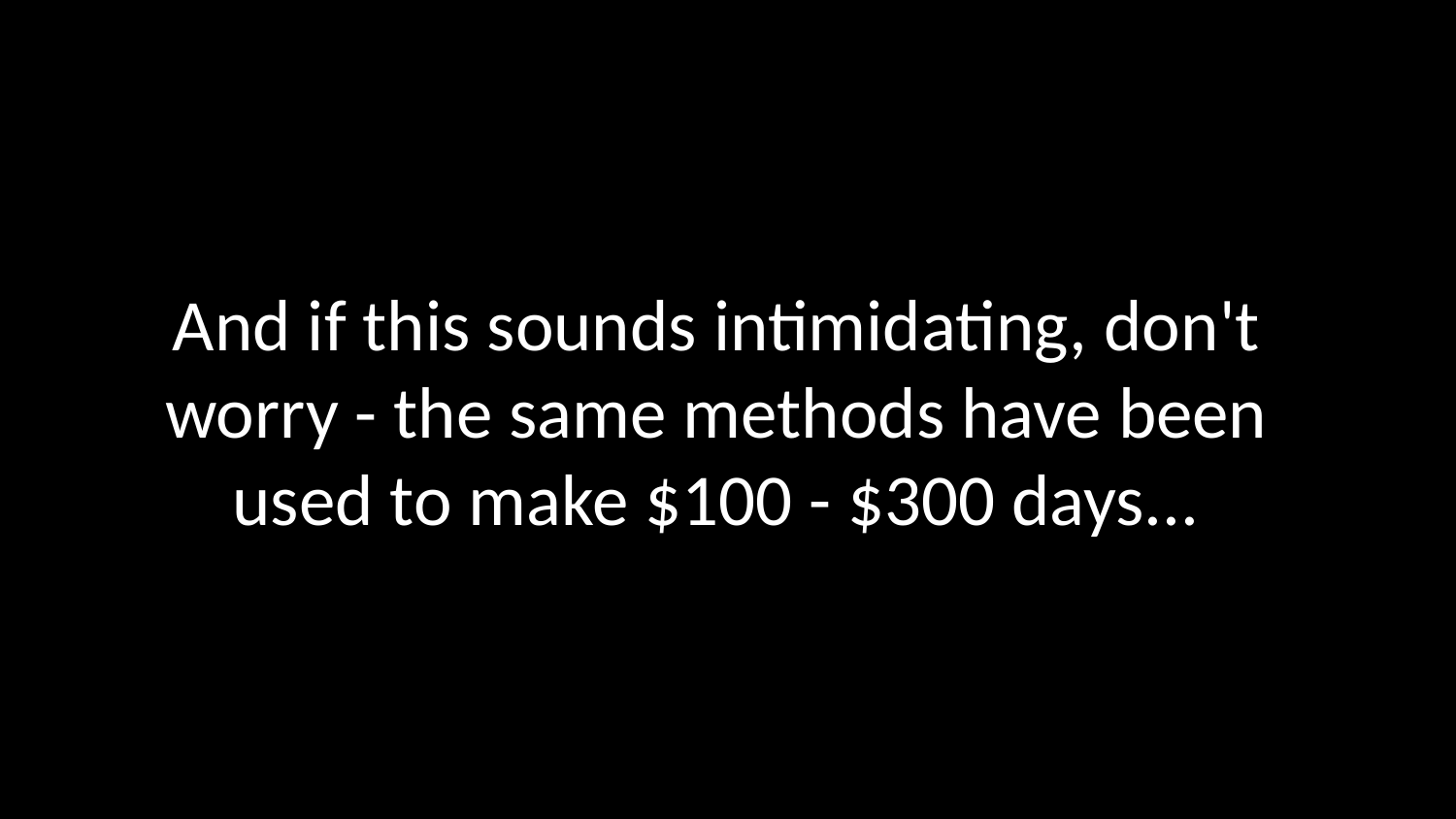

# And if this sounds intimidating, don't worry - the same methods have been used to make $100 - $300 days...